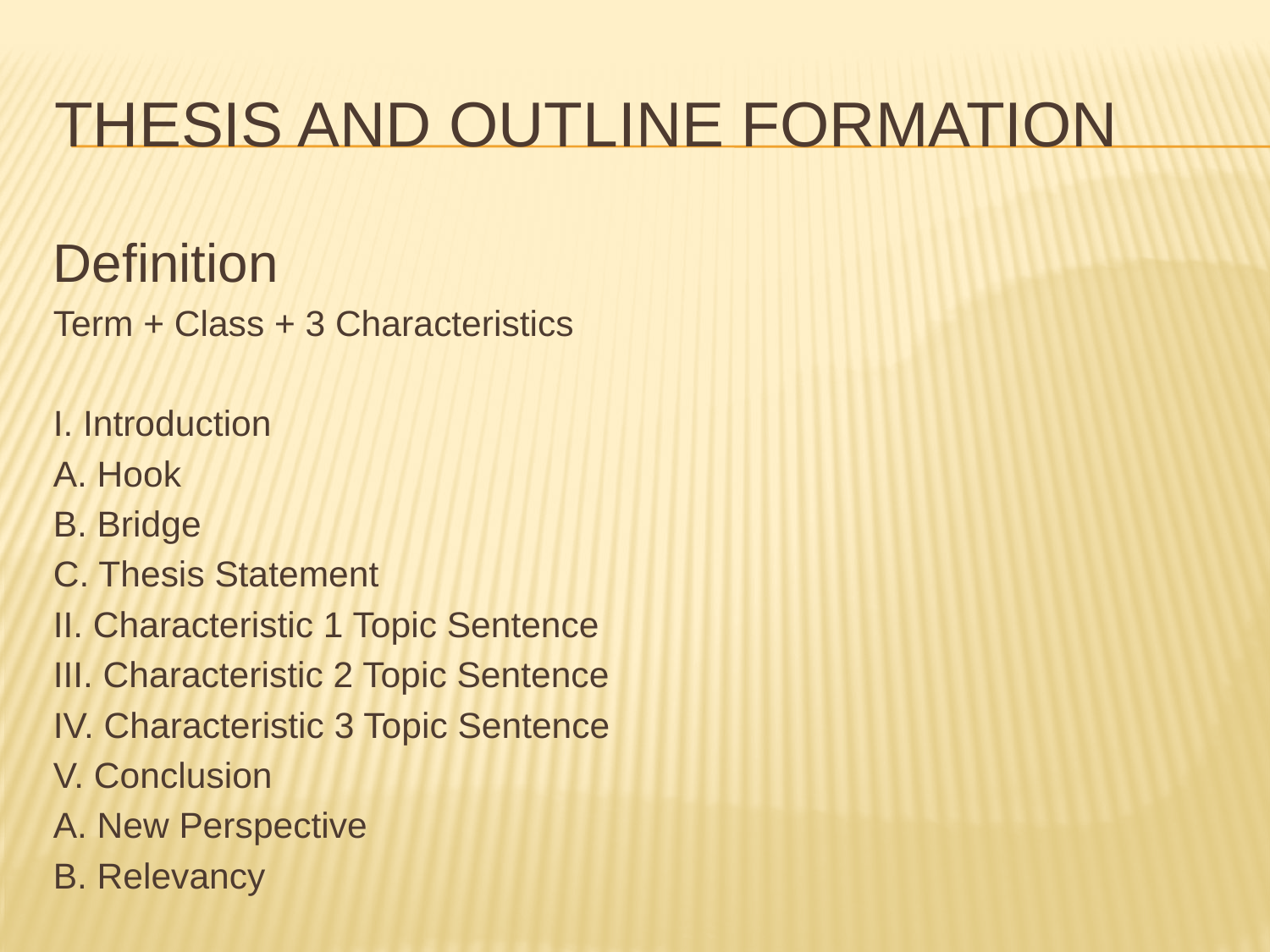

# Thesis and Outline Formation
	Definition
		Term + Class + 3 Characteristics

				I. Introduction
					A. Hook
					B. Bridge
					C. Thesis Statement
				II. Characteristic 1 Topic Sentence
				III. Characteristic 2 Topic Sentence
				IV. Characteristic 3 Topic Sentence
				V. Conclusion
					A. New Perspective
					B. Relevancy